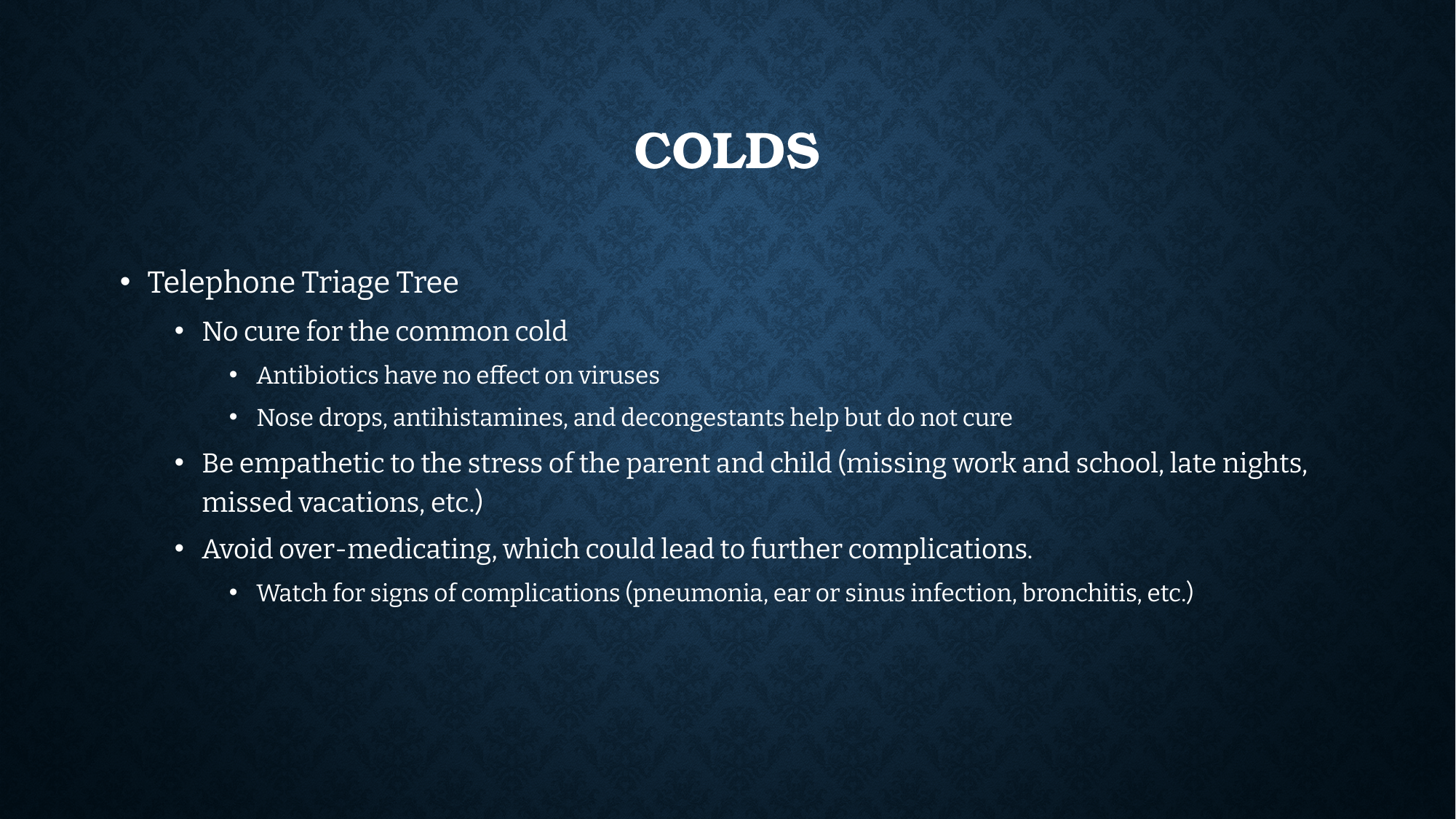

# Colds
Telephone Triage Tree
No cure for the common cold
Antibiotics have no effect on viruses
Nose drops, antihistamines, and decongestants help but do not cure
Be empathetic to the stress of the parent and child (missing work and school, late nights, missed vacations, etc.)
Avoid over-medicating, which could lead to further complications.
Watch for signs of complications (pneumonia, ear or sinus infection, bronchitis, etc.)